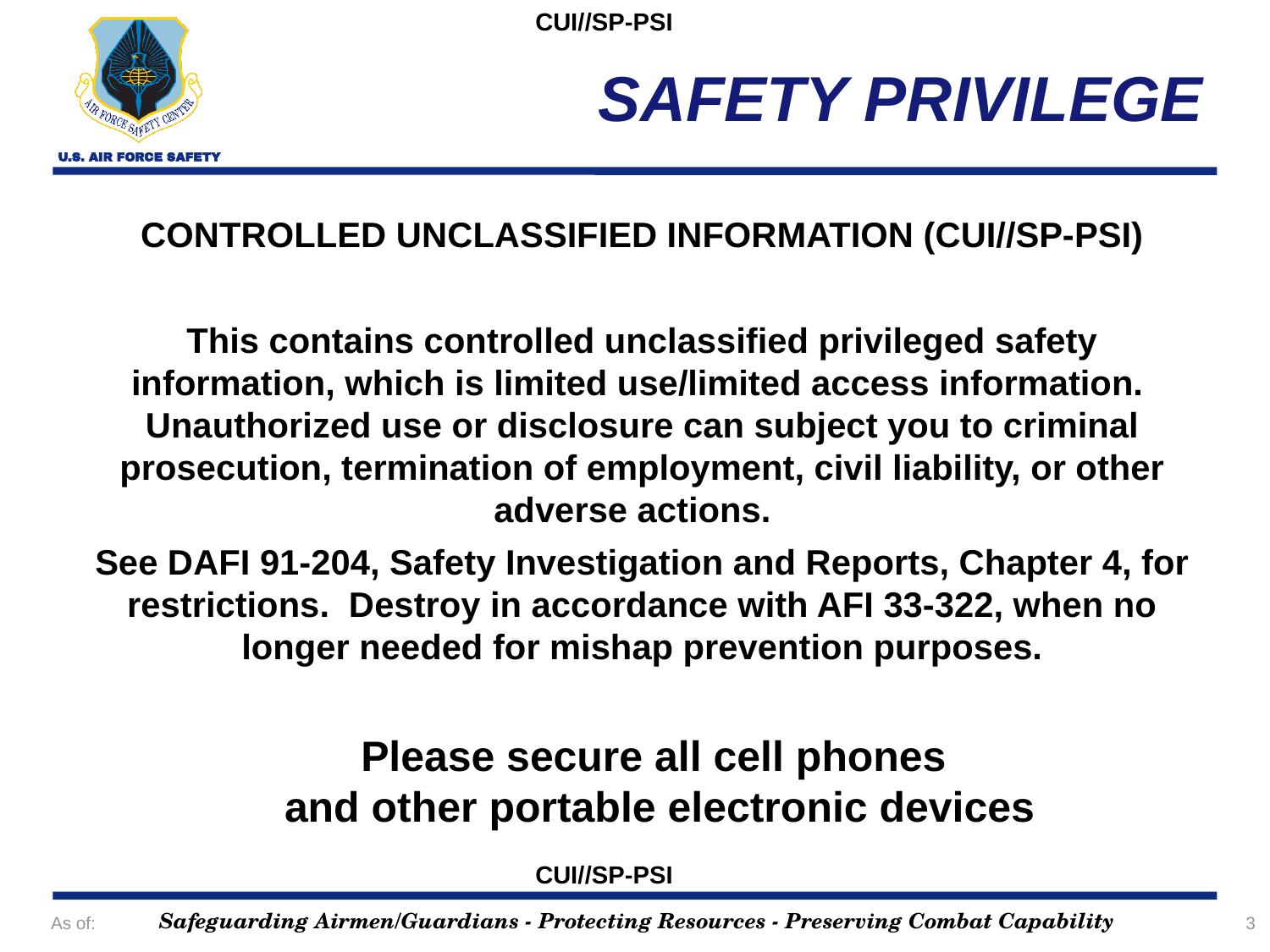

CUI//SP-PSI
# SAFETY PRIVILEGE
CONTROLLED UNCLASSIFIED INFORMATION (CUI//SP-PSI)

This contains controlled unclassified privileged safety information, which is limited use/limited access information.  Unauthorized use or disclosure can subject you to criminal prosecution, termination of employment, civil liability, or other adverse actions.
See DAFI 91-204, Safety Investigation and Reports, Chapter 4, for restrictions.  Destroy in accordance with AFI 33-322, when no longer needed for mishap prevention purposes.

Please secure all cell phones
and other portable electronic devices
CUI//SP-PSI
As of:
3